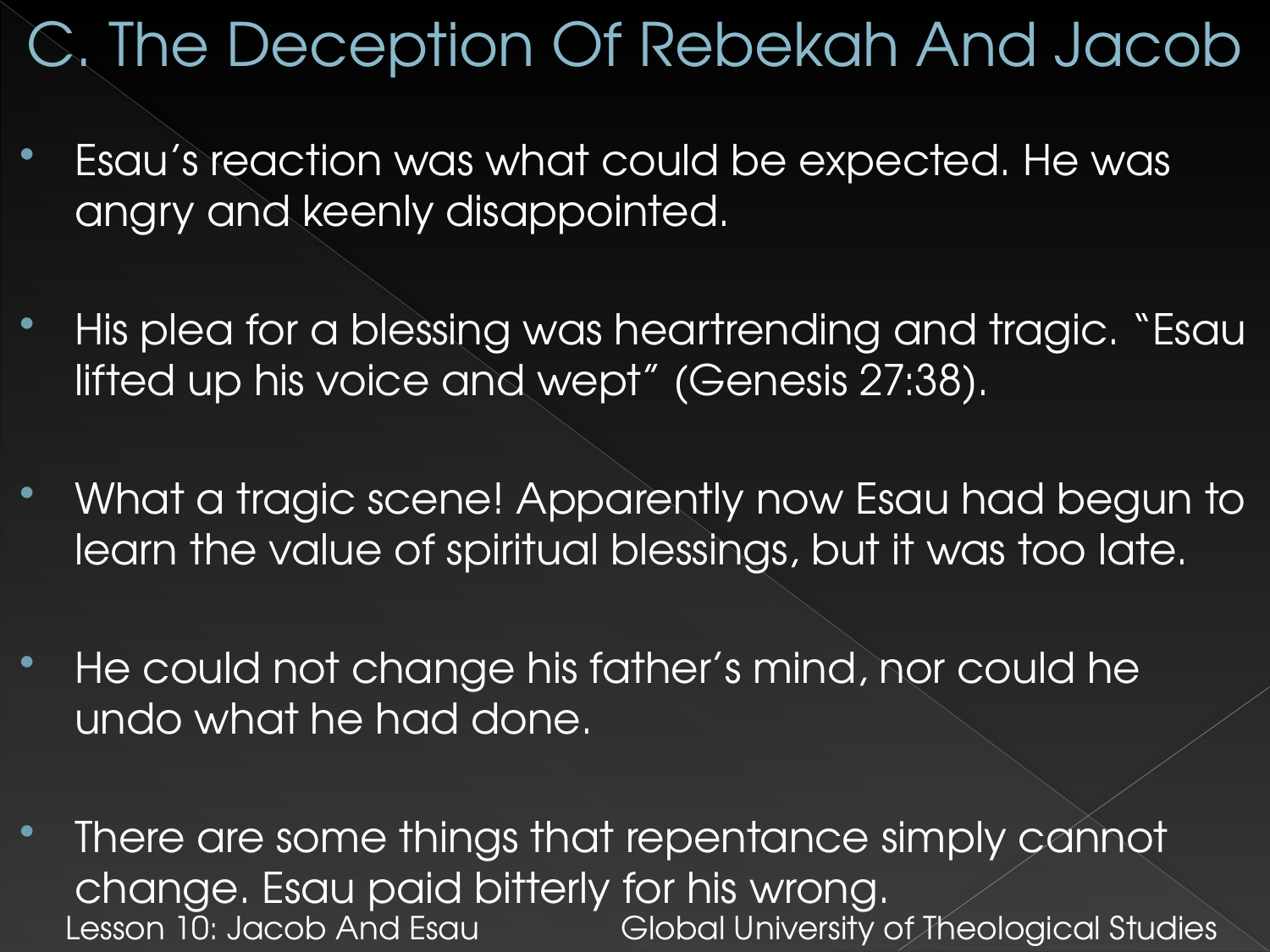

# C. The Deception Of Rebekah And Jacob
Esau’s reaction was what could be expected. He was angry and keenly disappointed.

His plea for a blessing was heartrending and tragic. “Esau lifted up his voice and wept” (Genesis 27:38).

What a tragic scene! Apparently now Esau had begun to learn the value of spiritual blessings, but it was too late.

He could not change his father’s mind, nor could he undo what he had done.

There are some things that repentance simply cannot change. Esau paid bitterly for his wrong.
Lesson 10: Jacob And Esau                Global University of Theological Studies